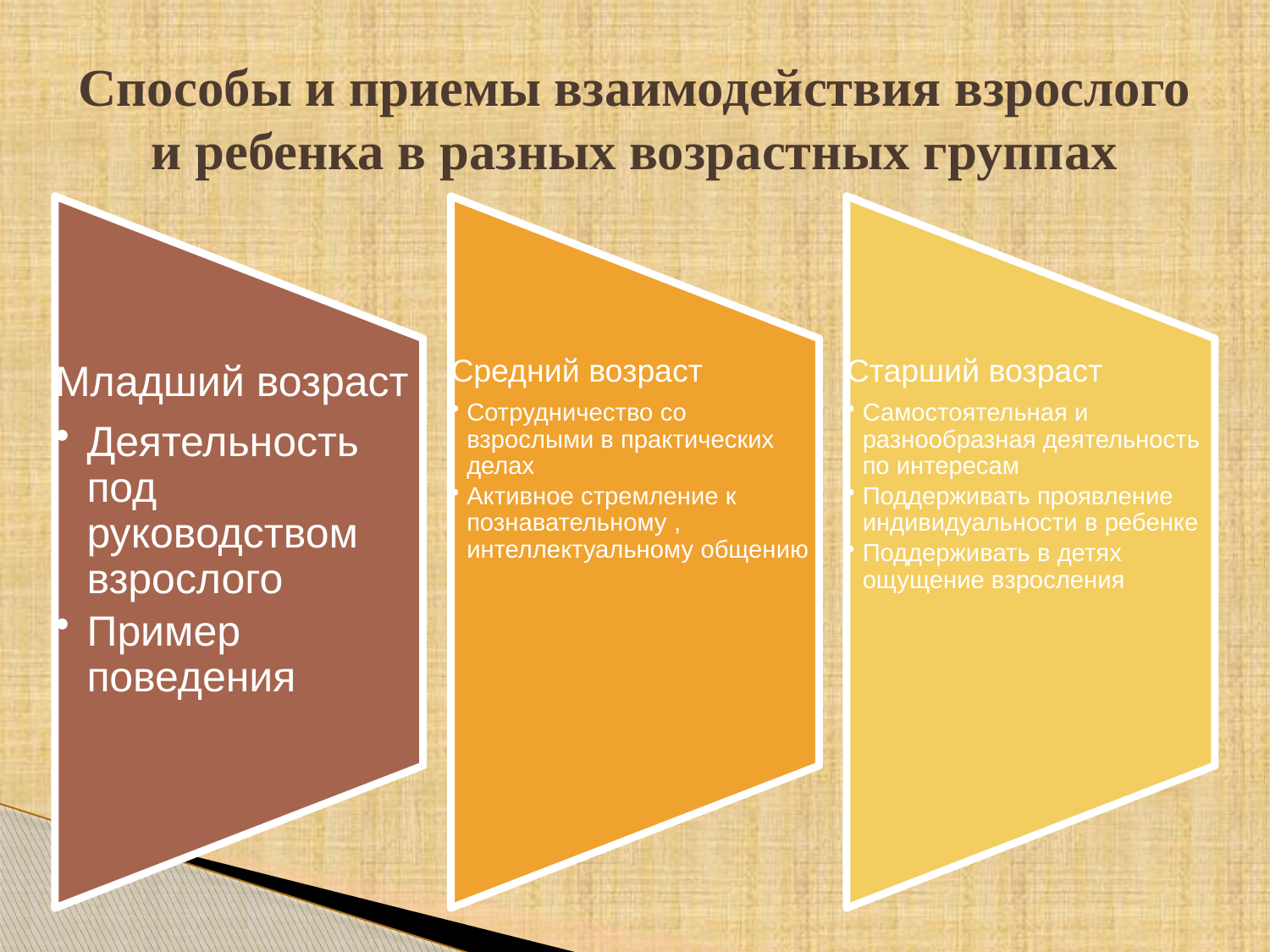

# Способы и приемы взаимодействия взрослого и ребенка в разных возрастных группах
Младший возраст
Деятельность под руководством взрослого
Пример поведения
Средний возраст
Сотрудничество со взрослыми в практических делах
Активное стремление к познавательному , интеллектуальному общению
Старший возраст
Самостоятельная и разнообразная деятельность по интересам
Поддерживать проявление индивидуальности в ребенке
Поддерживать в детях ощущение взросления